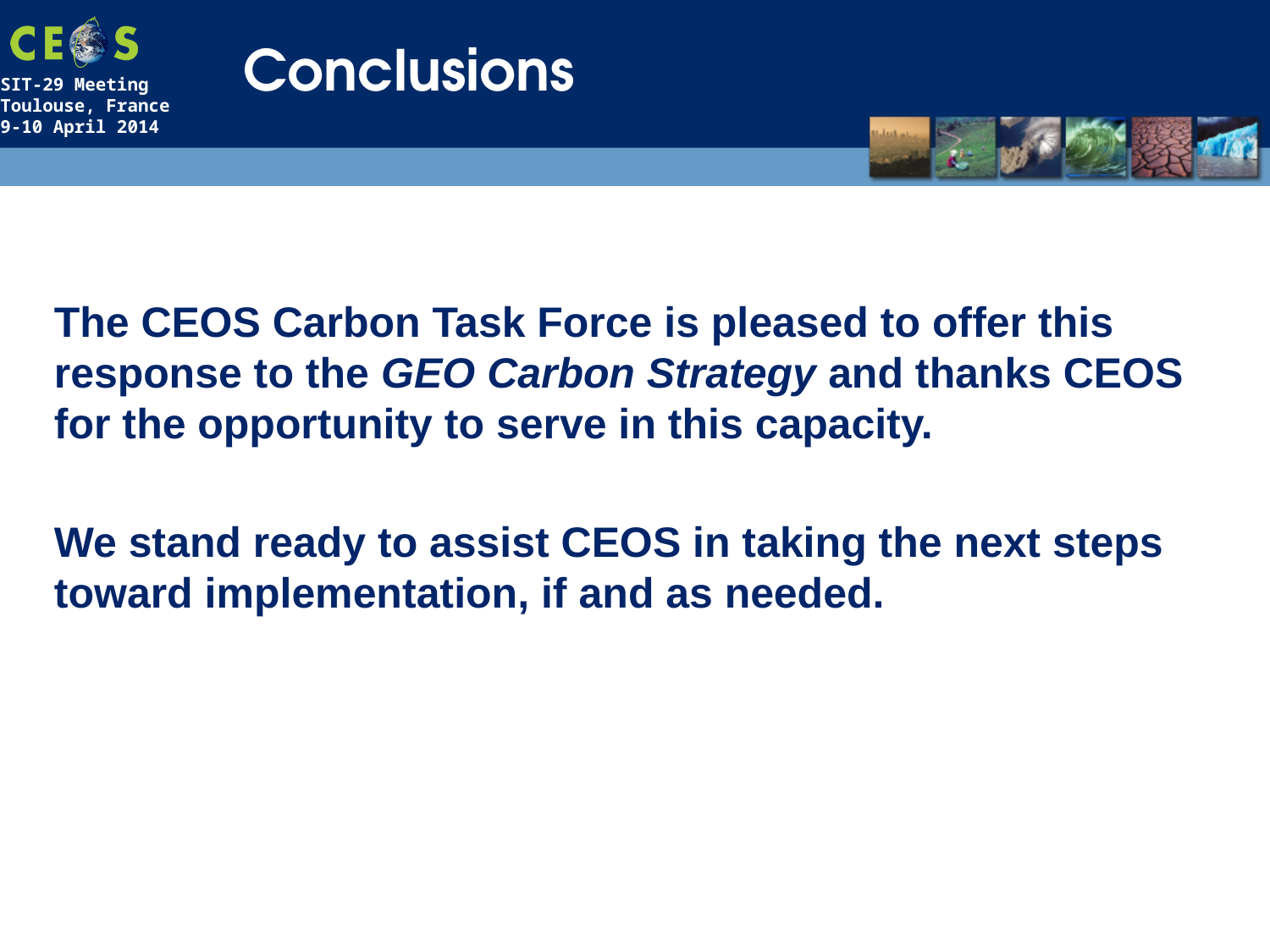

# Conclusions
The CEOS Carbon Task Force is pleased to offer this response to the GEO Carbon Strategy and thanks CEOS for the opportunity to serve in this capacity.

We stand ready to assist CEOS in taking the next steps toward implementation, if and as needed.